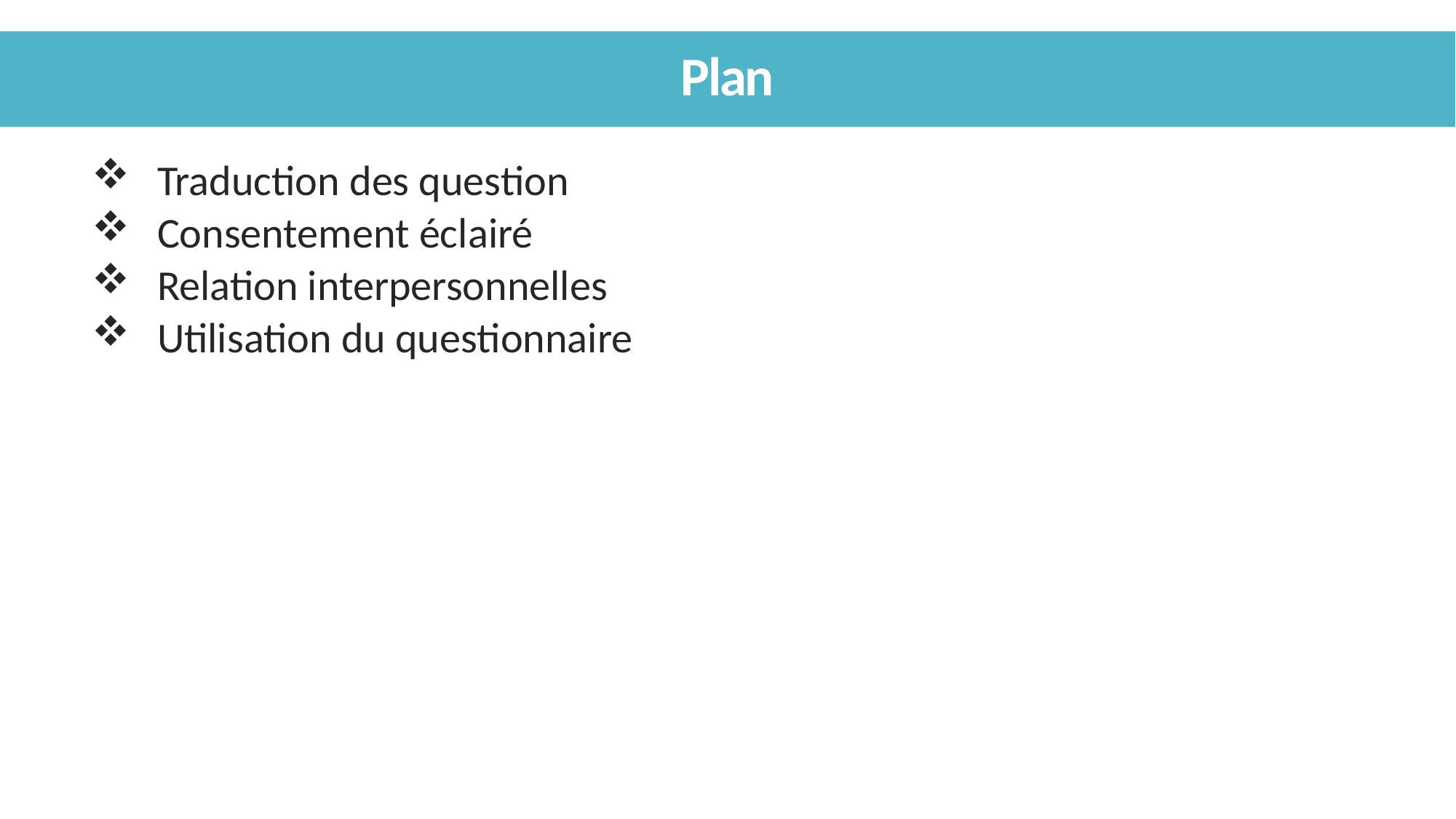

# Plan
Traduction des question
Consentement éclairé
Relation interpersonnelles
Utilisation du questionnaire